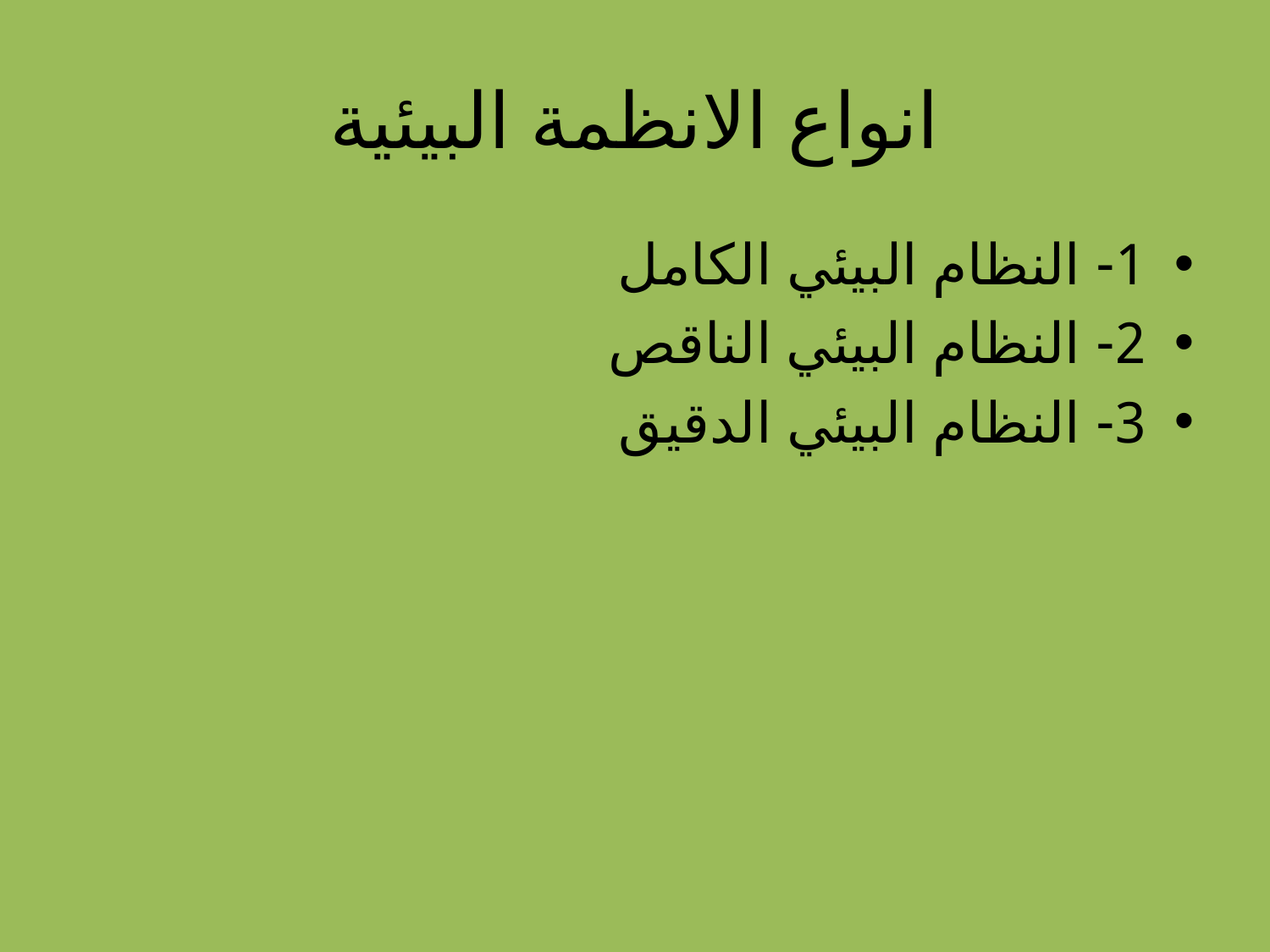

# انواع الانظمة البيئية
1- النظام البيئي الكامل
2- النظام البيئي الناقص
3- النظام البيئي الدقيق